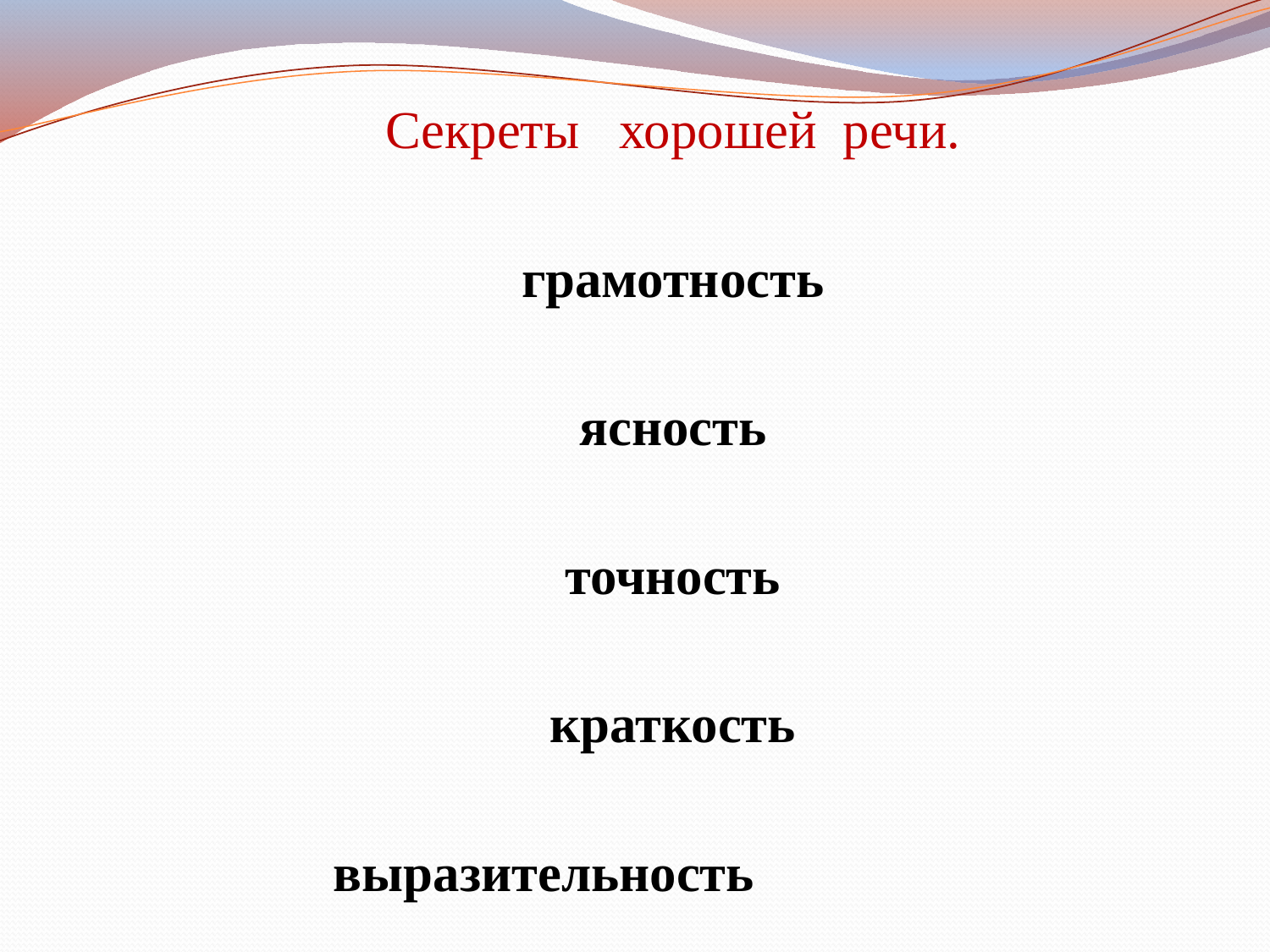

Секреты   хорошей  речи.

грамотность

ясность

точность

краткость

выразительность
#